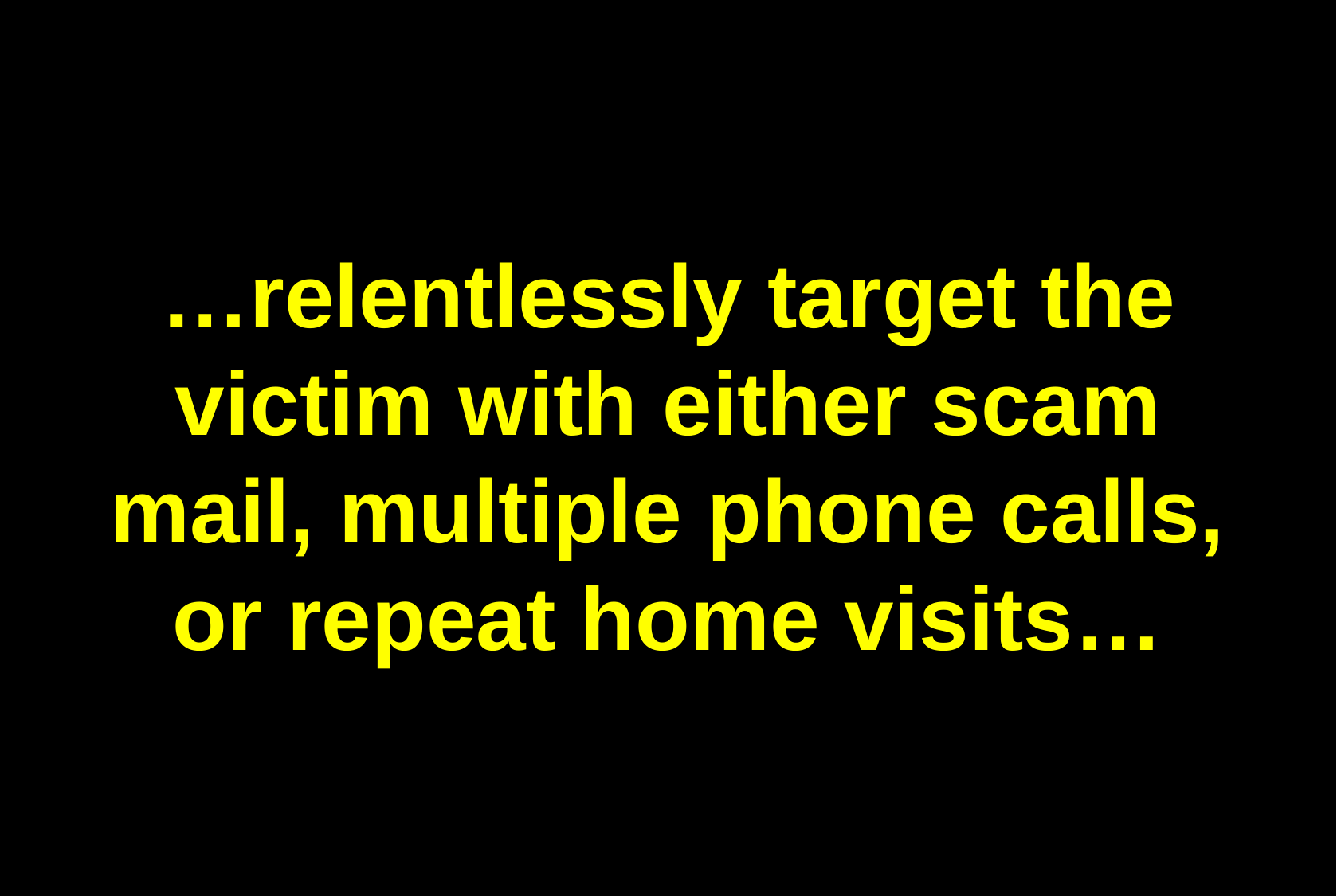

# …relentlessly target the victim with either scam mail, multiple phone calls, or repeat home visits…